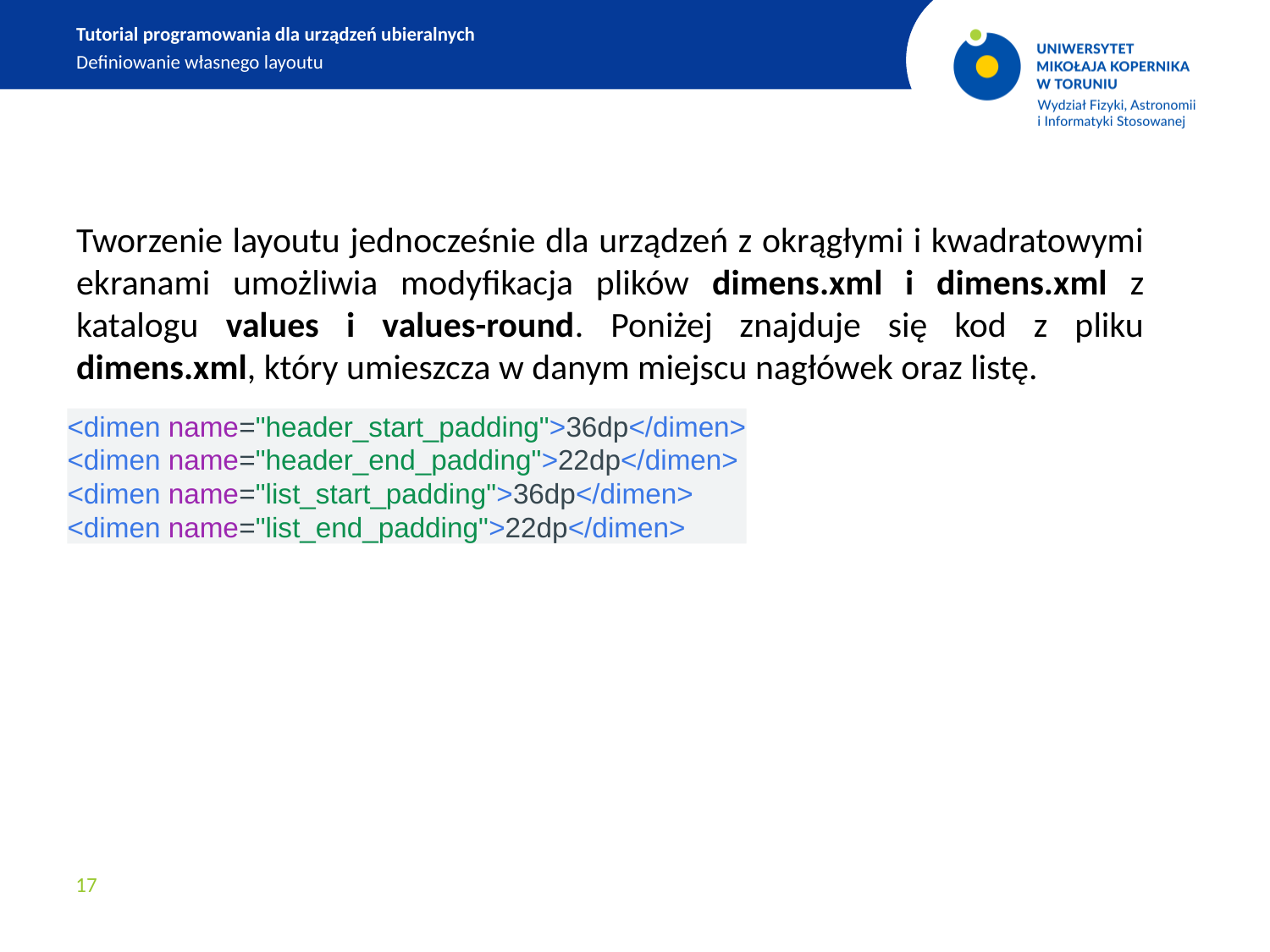

Tutorial programowania dla urządzeń ubieralnych

Definiowanie własnego layoutu
Tworzenie layoutu jednocześnie dla urządzeń z okrągłymi i kwadratowymi ekranami umożliwia modyfikacja plików dimens.xml i dimens.xml z katalogu values i values-round. Poniżej znajduje się kod z pliku dimens.xml, który umieszcza w danym miejscu nagłówek oraz listę.
<dimen name="header_start_padding">36dp</dimen>
<dimen name="header_end_padding">22dp</dimen>
<dimen name="list_start_padding">36dp</dimen>
<dimen name="list_end_padding">22dp</dimen>